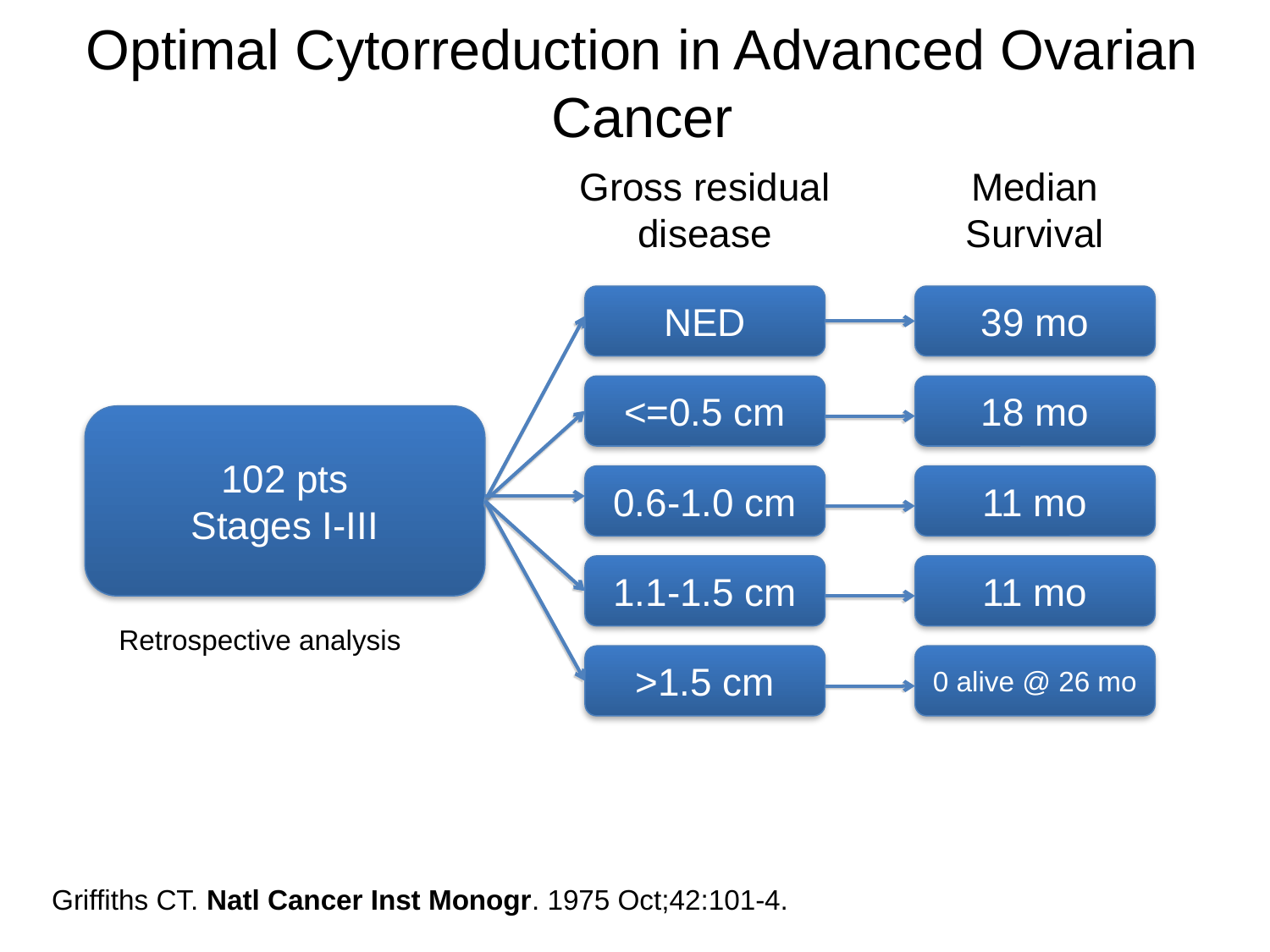

# Optimal Cytorreduction in Advanced Ovarian Cancer
Gross residual disease
Median Survival
NED
39 mo
<=0.5 cm
18 mo
102 pts
Stages I-III
0.6-1.0 cm
11 mo
1.1-1.5 cm
11 mo
Retrospective analysis

>1.5 cm
0 alive @ 26 mo
Griffiths CT. Natl Cancer Inst Monogr. 1975 Oct;42:101-4.